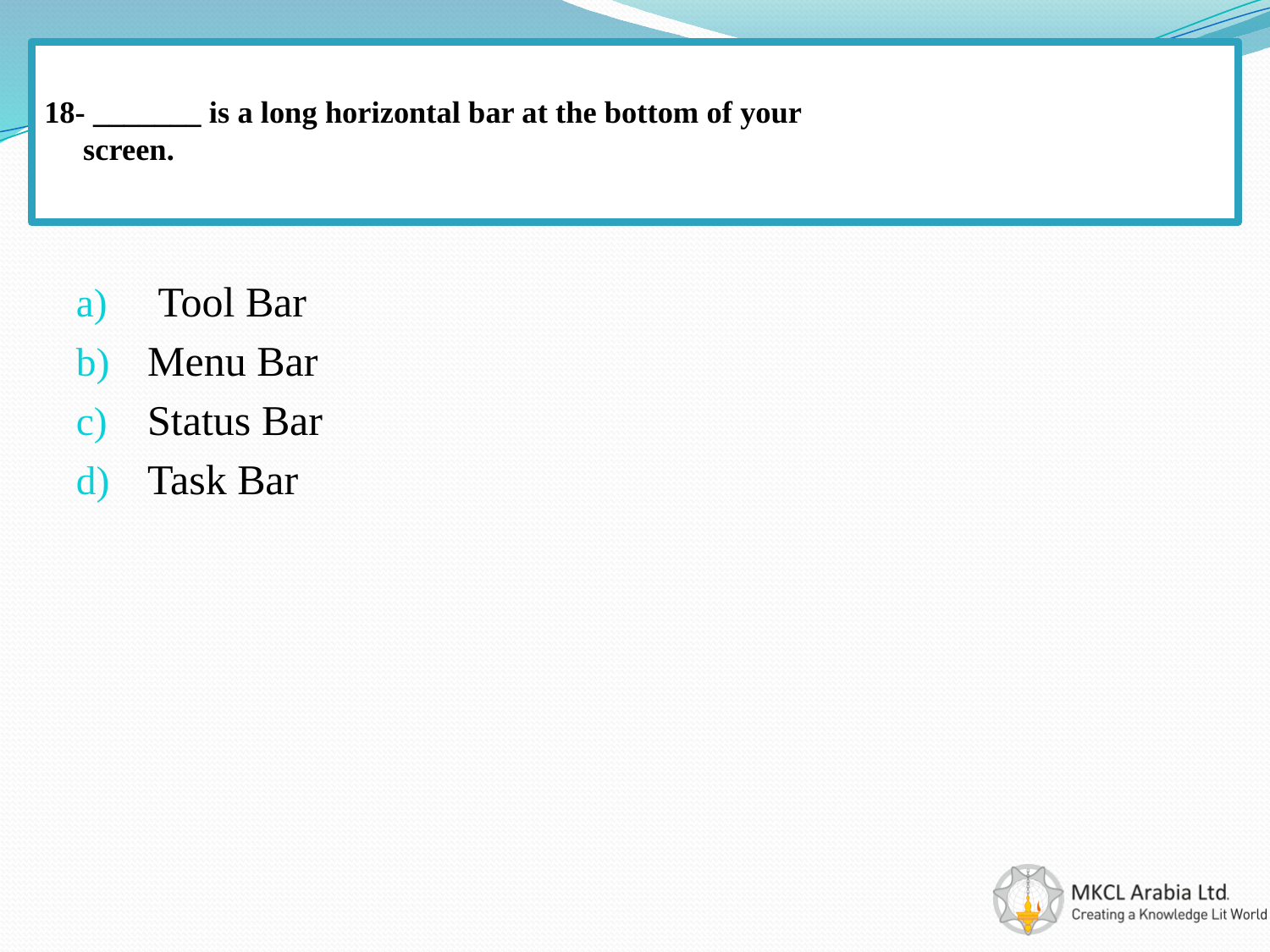

# 18- _______ is a long horizontal bar at the bottom of your screen.
 Tool Bar
Menu Bar
Status Bar
Task Bar